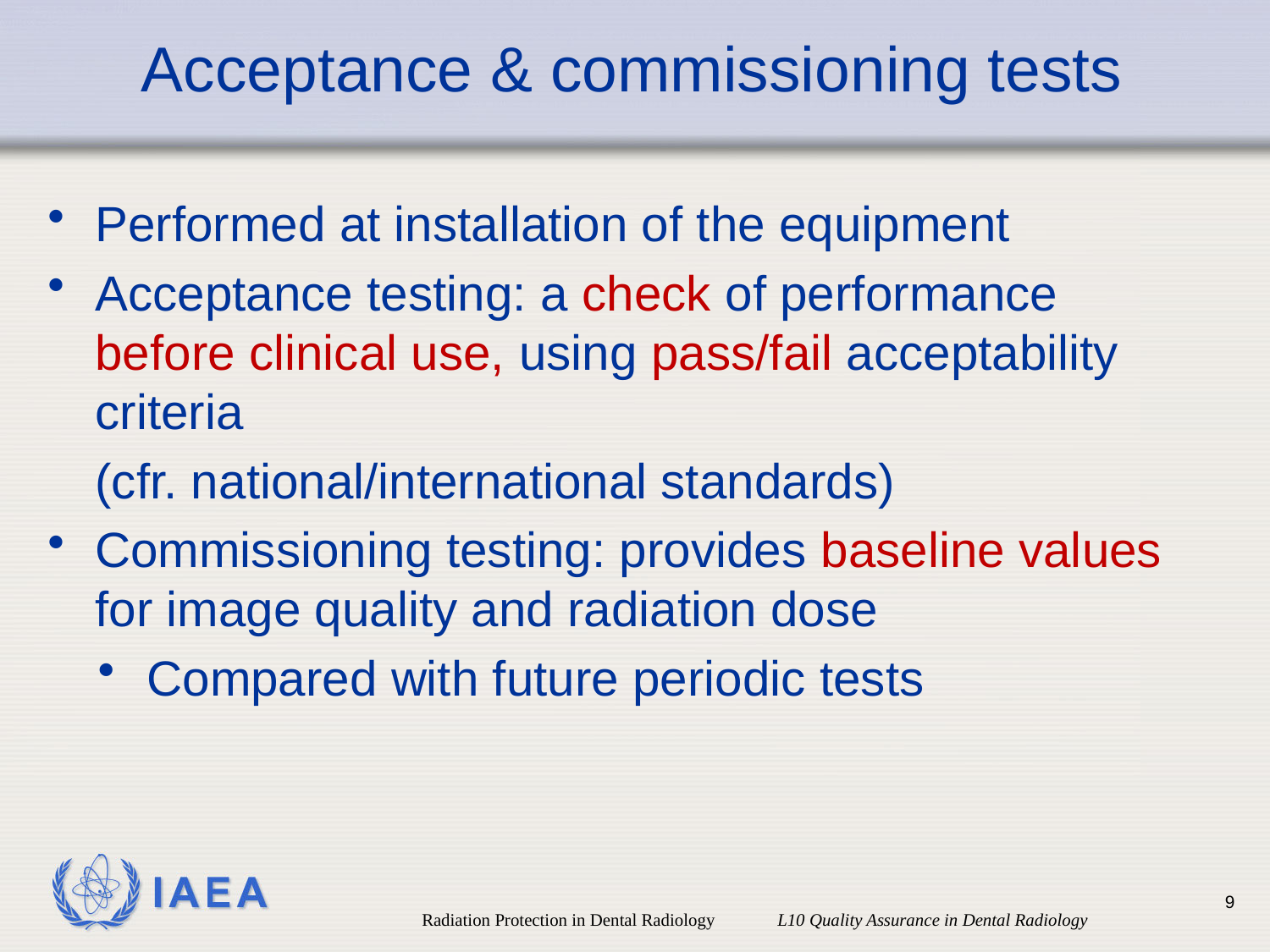

# Acceptance & commissioning tests
Performed at installation of the equipment
Acceptance testing: a check of performance before clinical use, using pass/fail acceptability criteria
	(cfr. national/international standards)
Commissioning testing: provides baseline values for image quality and radiation dose
Compared with future periodic tests
9
Radiation Protection in Dental Radiology              L10 Quality Assurance in Dental Radiology